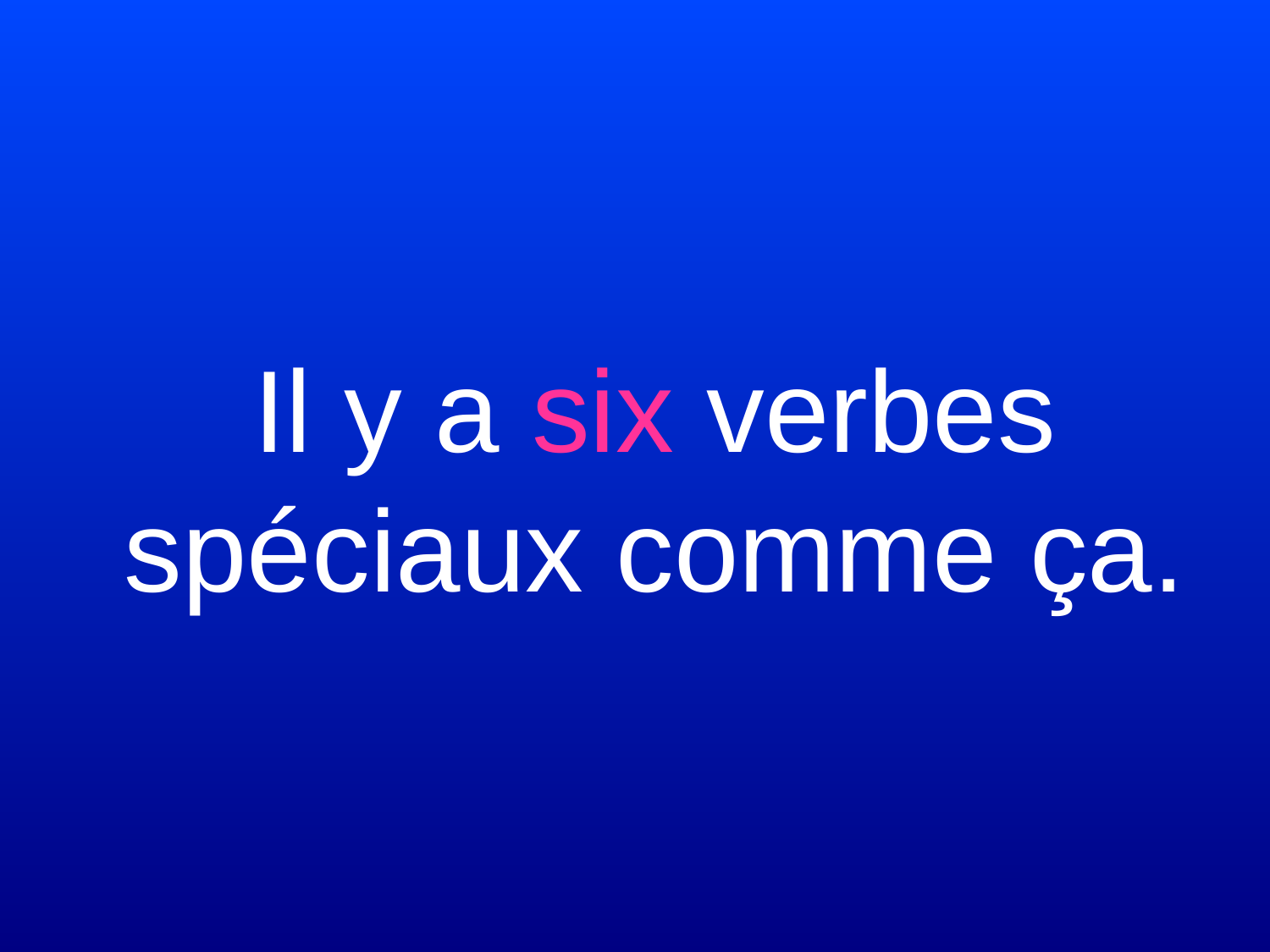

Il y a six verbes spéciaux comme ça.